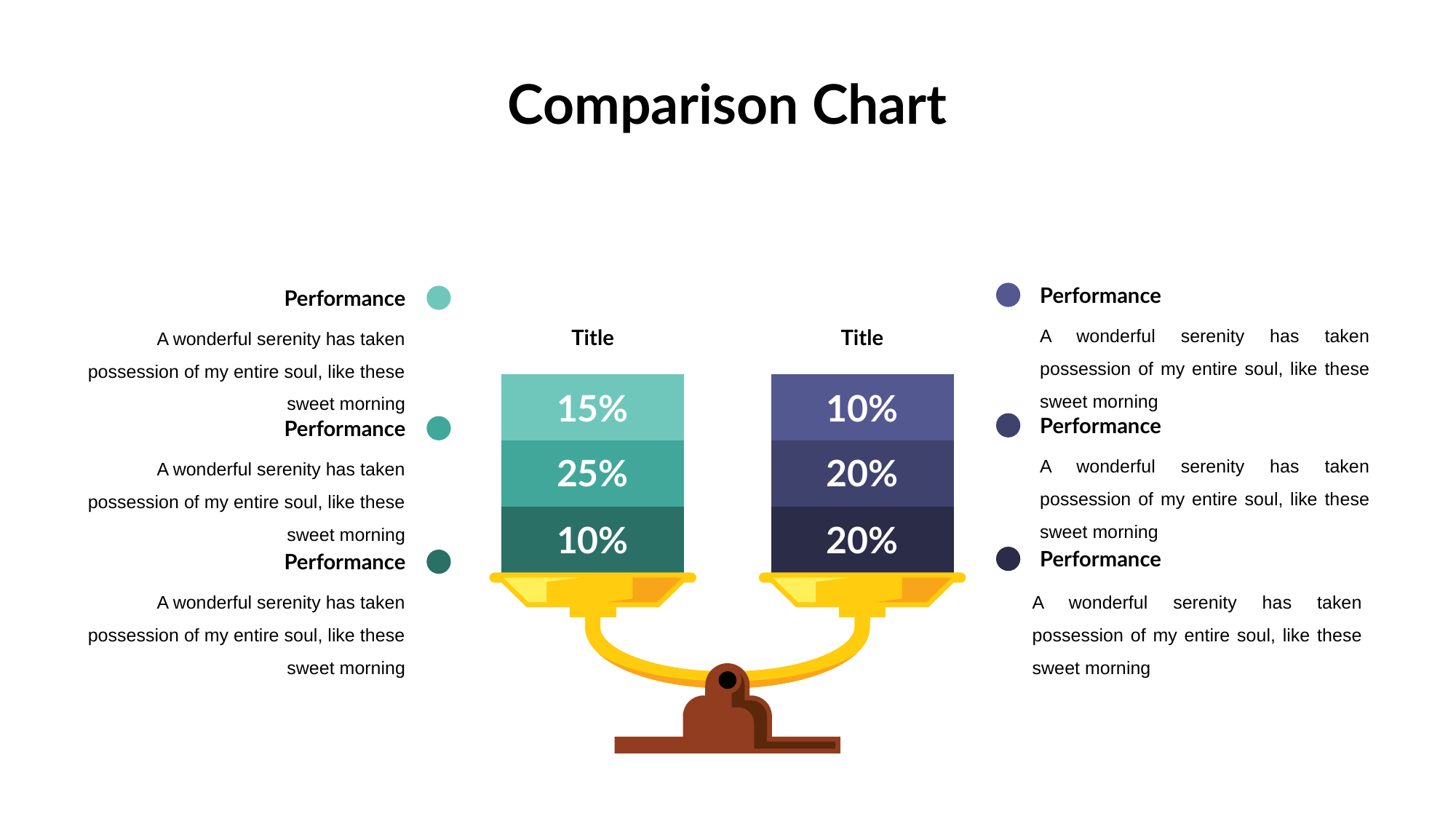

# Comparison Chart
Performance
Performance

A wonderful serenity has taken possession of my entire soul, like these sweet morning
A wonderful serenity has taken possession of my entire soul, like these sweet morning
Title
Title

15%
10%
Performance
Performance

A wonderful serenity has taken possession of my entire soul, like these sweet morning

A wonderful serenity has taken possession of my entire soul, like these sweet morning
25%
20%

10%
20%
Performance
Performance

A wonderful serenity has taken possession of my entire soul, like these sweet morning
A wonderful serenity has taken possession of my entire soul, like these sweet morning